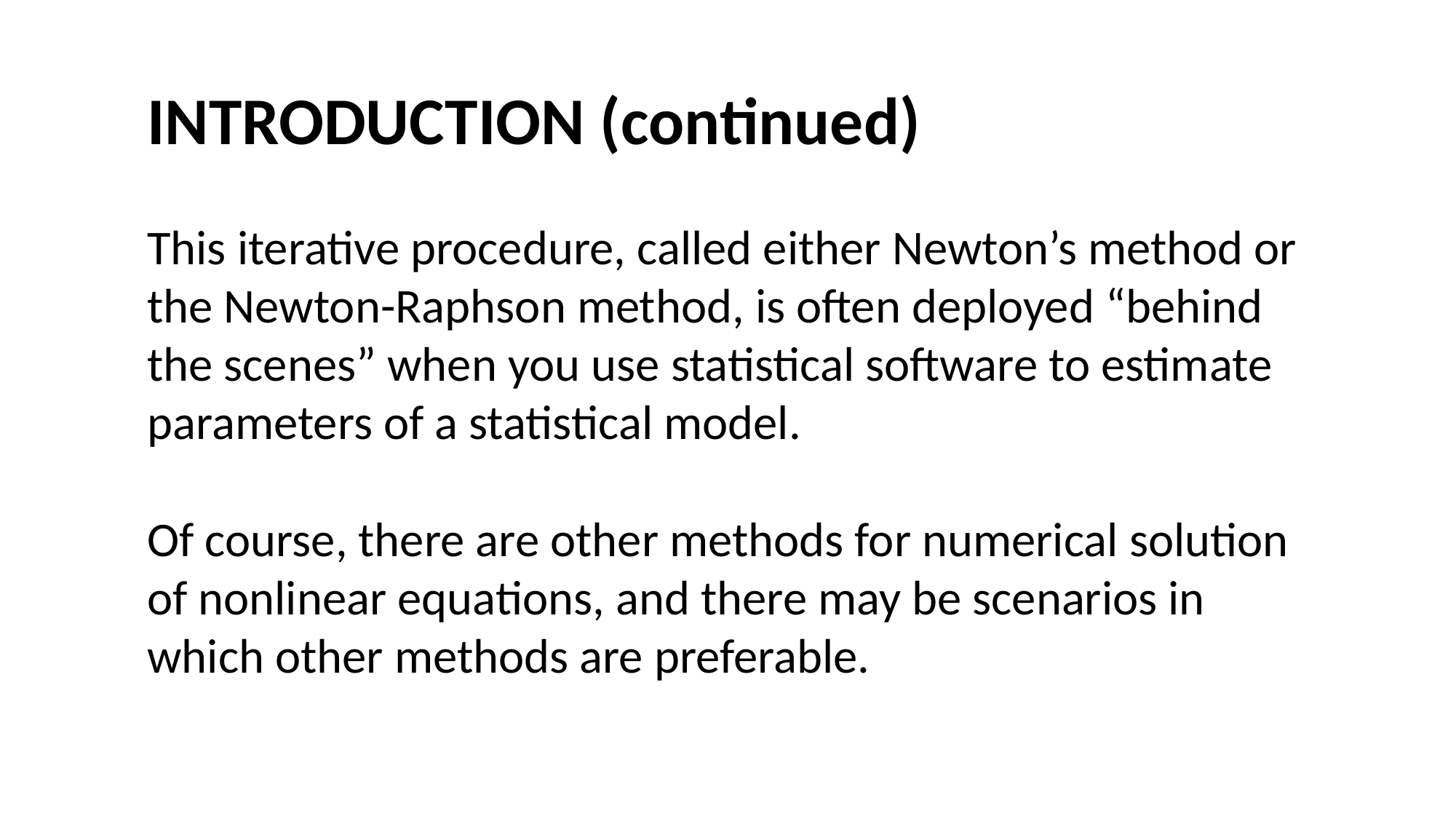

#
INTRODUCTION (continued)

This iterative procedure, called either Newton’s method or the Newton-Raphson method, is often deployed “behind the scenes” when you use statistical software to estimate parameters of a statistical model.

Of course, there are other methods for numerical solution of nonlinear equations, and there may be scenarios in which other methods are preferable.